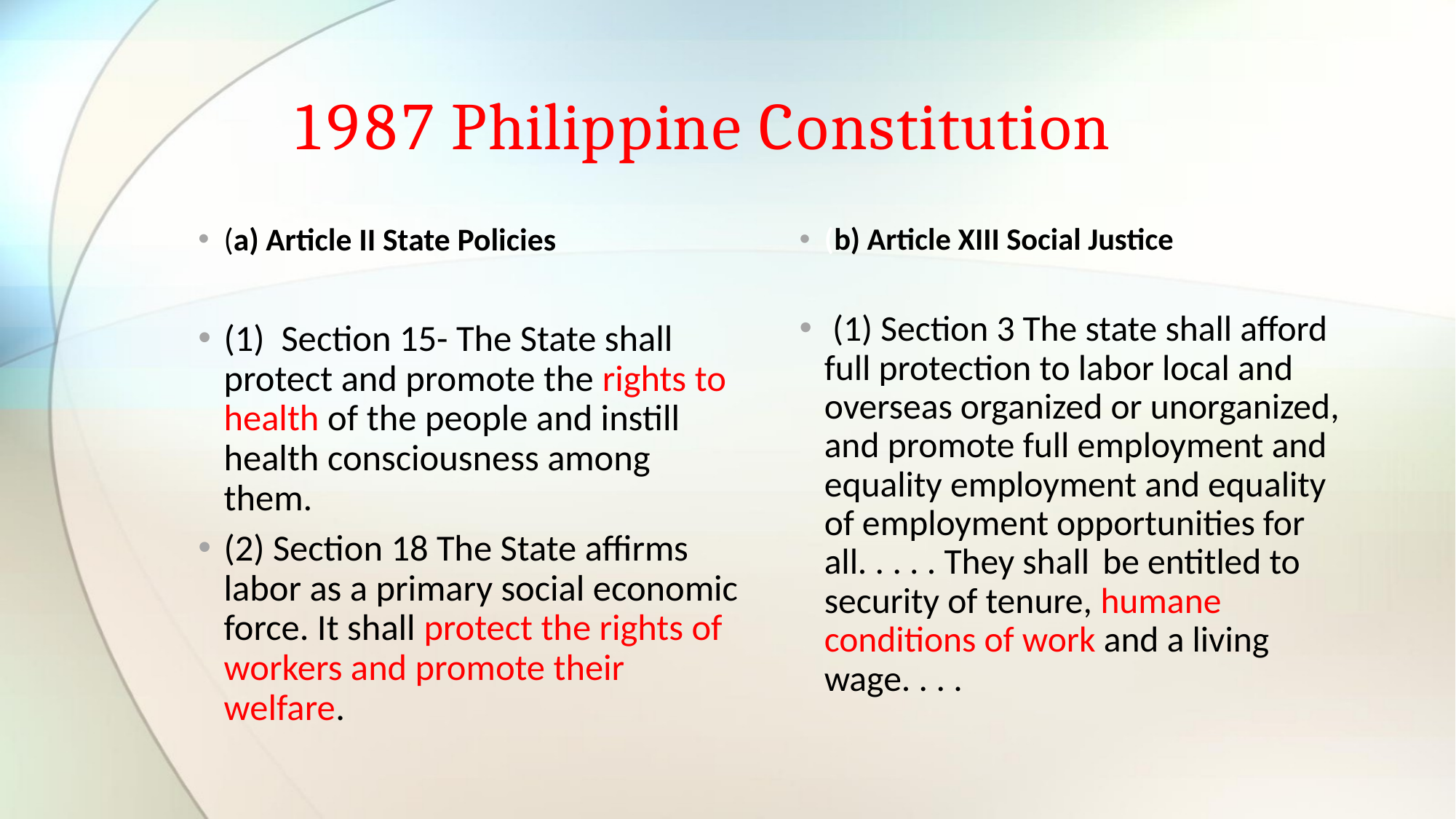

# 1987 Philippine Constitution

(a) Article II State Policies

(1)  Section 15- The State shall protect and promote the rights to health of the people and instill health consciousness among them.
(2) Section 18 The State affirms labor as a primary social economic force. It shall protect the rights of workers and promote their welfare.

(b) Article XIII Social Justice

 (1) Section 3 The state shall afford full protection to labor local and overseas organized or unorganized, and promote full employment and equality employment and equality of employment opportunities for all. . . . . They shall 	be entitled to security of tenure, humane conditions of work and a living wage. . . .